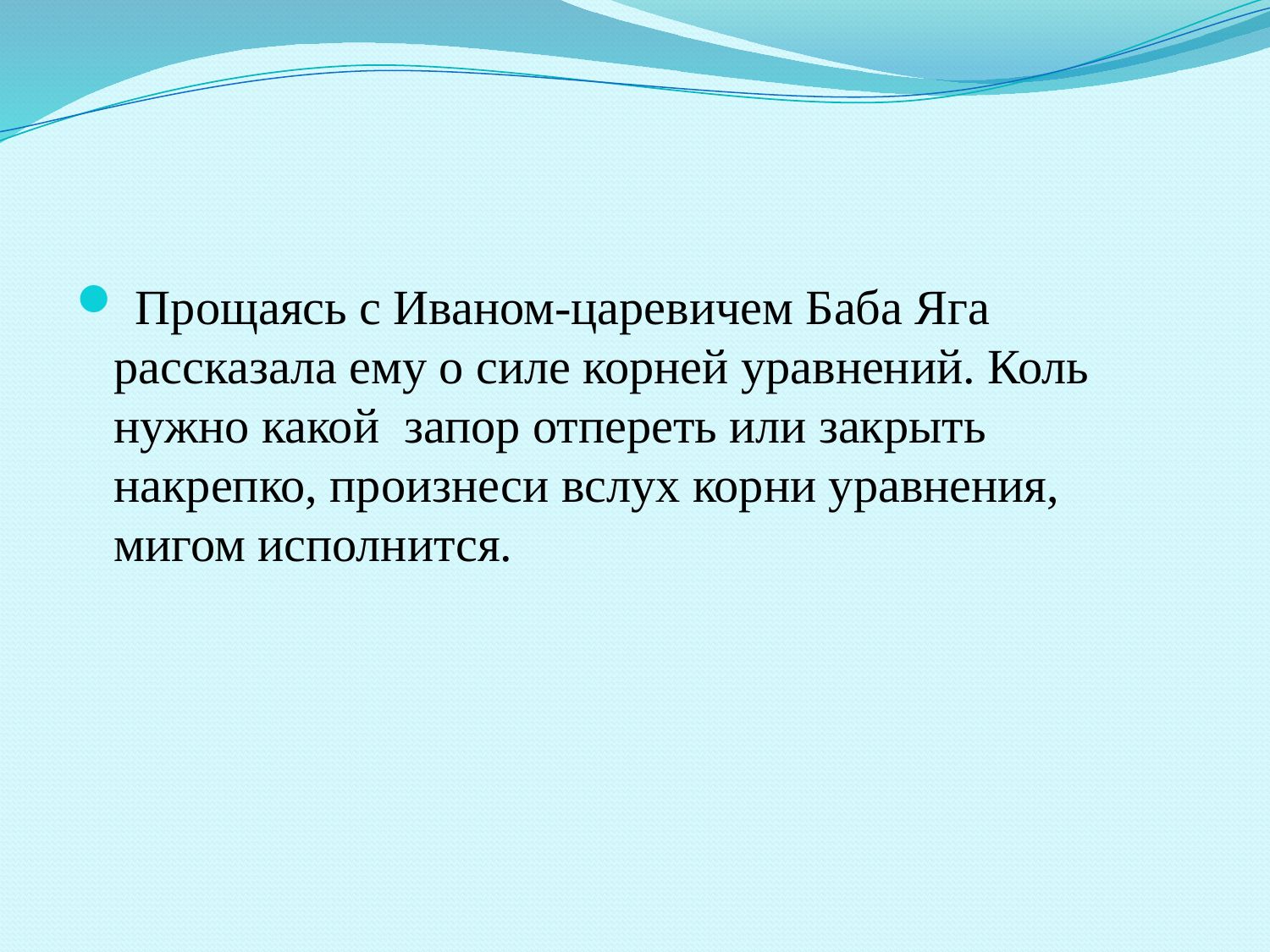

Прощаясь с Иваном-царевичем Баба Яга рассказала ему о силе корней уравнений. Коль нужно какой  запор отпереть или закрыть накрепко, произнеси вслух корни уравнения, мигом исполнится.